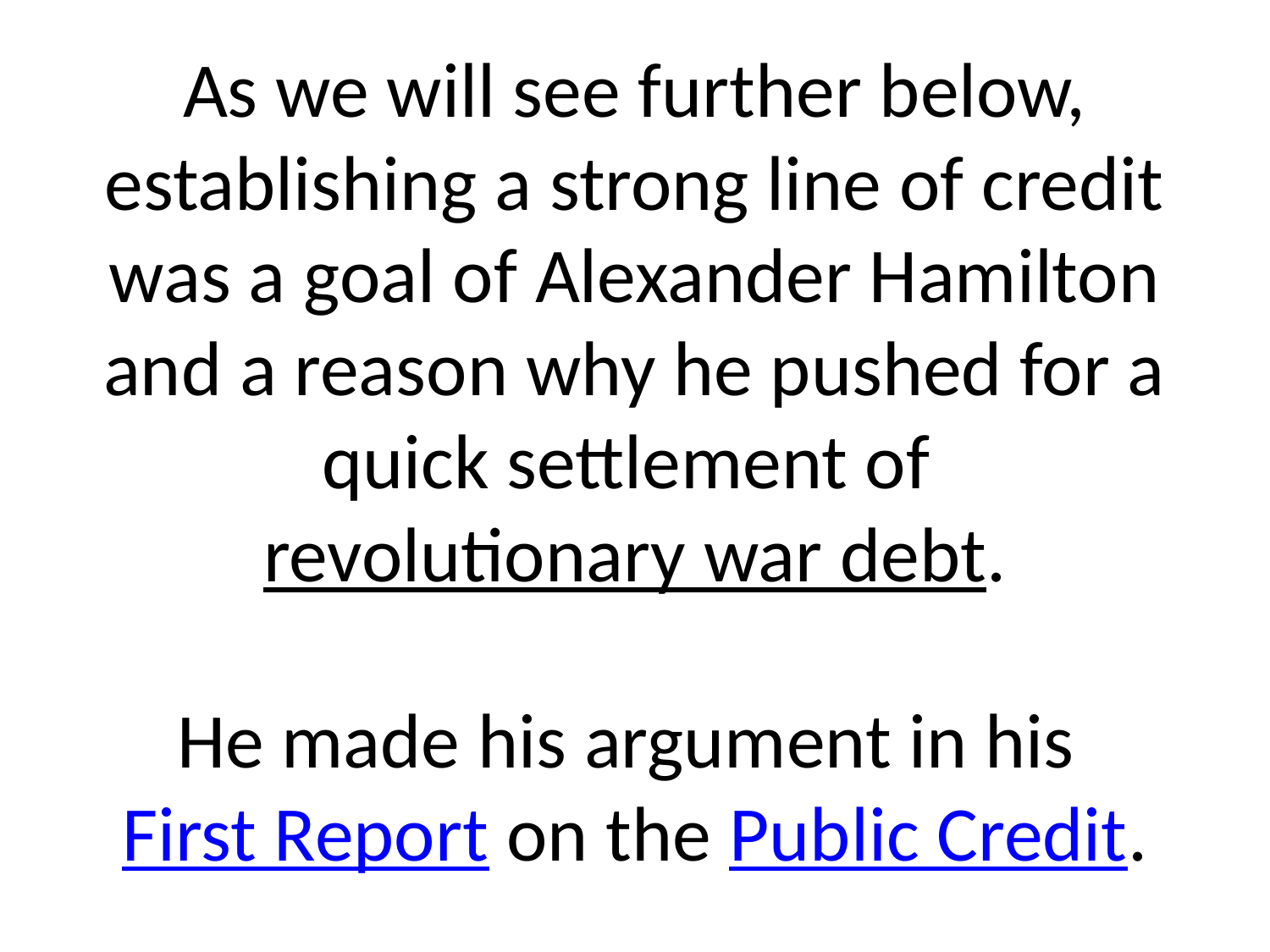

# As we will see further below, establishing a strong line of credit was a goal of Alexander Hamilton and a reason why he pushed for a quick settlement of revolutionary war debt. He made his argument in his First Report on the Public Credit.